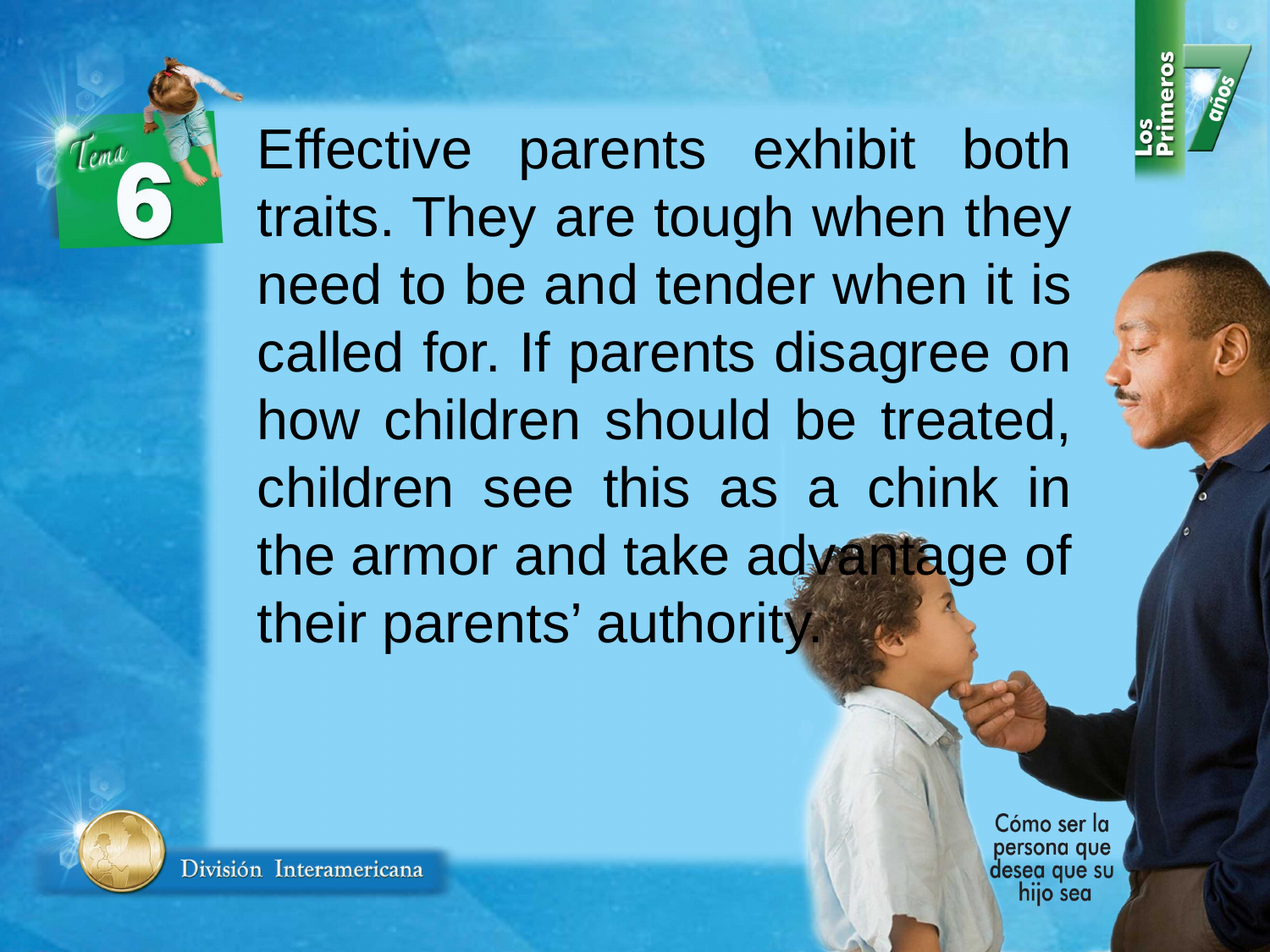

Effective parents exhibit both traits. They are tough when they need to be and tender when it is called for. If parents disagree on how children should be treated, children see this as a chink in the armor and take advantage of their parents’ authority.